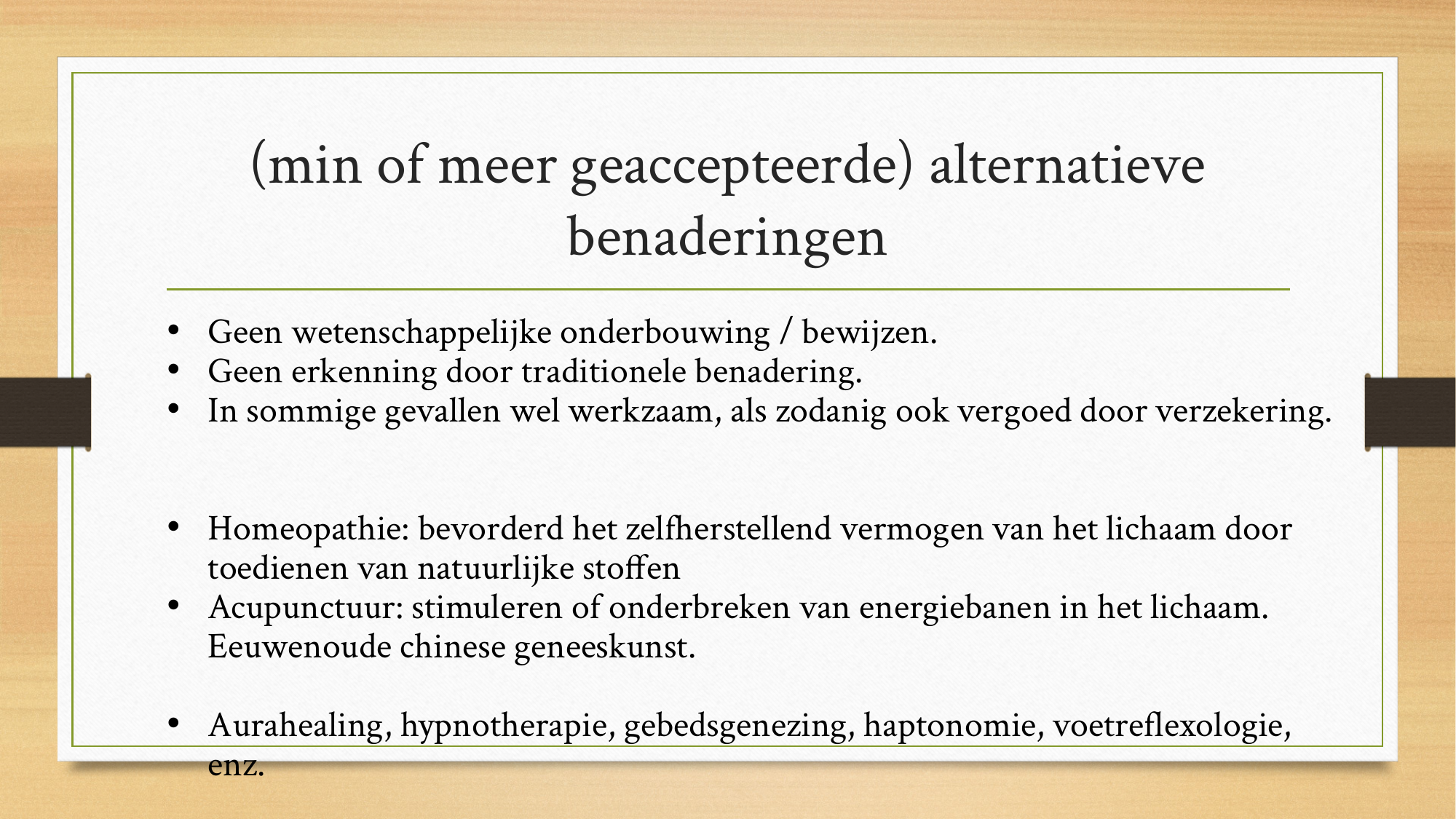

# (min of meer geaccepteerde) alternatieve benaderingen
Geen wetenschappelijke onderbouwing / bewijzen.
Geen erkenning door traditionele benadering.
In sommige gevallen wel werkzaam, als zodanig ook vergoed door verzekering.

Homeopathie: bevorderd het zelfherstellend vermogen van het lichaam door toedienen van natuurlijke stoffen
Acupunctuur: stimuleren of onderbreken van energiebanen in het lichaam. Eeuwenoude chinese geneeskunst.

Aurahealing, hypnotherapie, gebedsgenezing, haptonomie, voetreflexologie, enz.